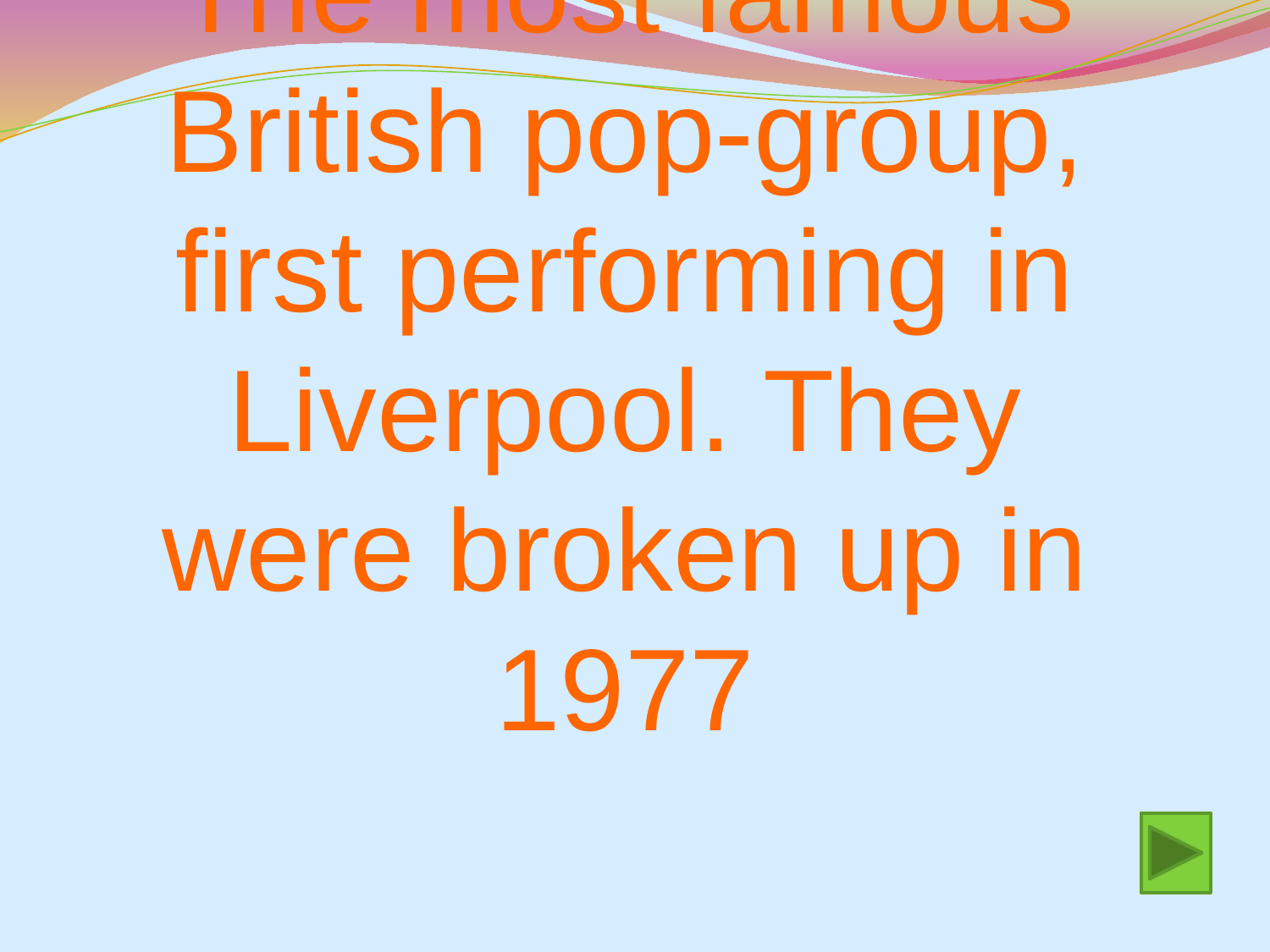

# The most famous British pop-group, first performing in Liverpool. They were broken up in 1977